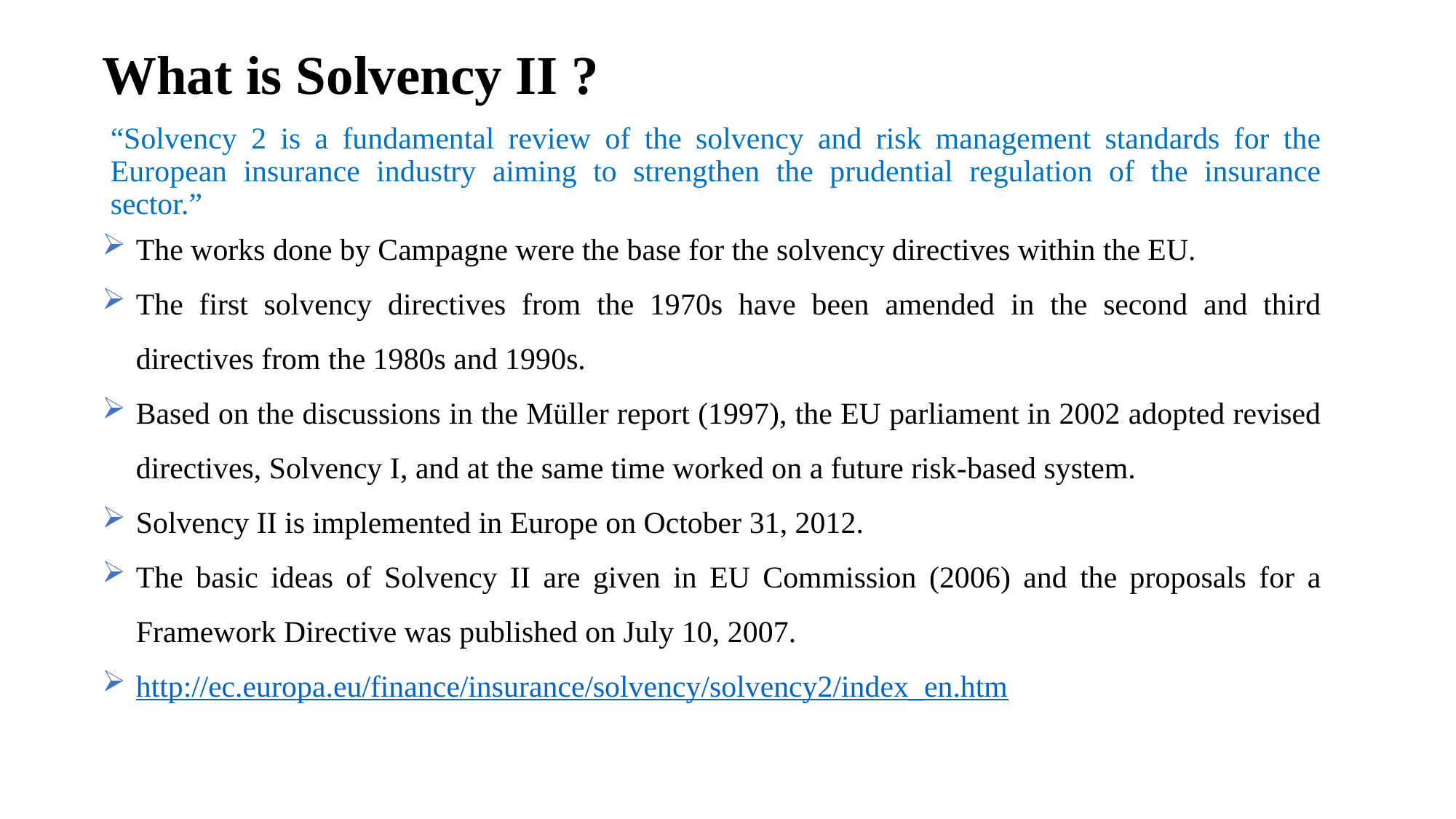

# What is Solvency II ?
“Solvency 2 is a fundamental review of the solvency and risk management standards for the European insurance industry aiming to strengthen the prudential regulation of the insurance sector.”
The works done by Campagne were the base for the solvency directives within the EU.
The first solvency directives from the 1970s have been amended in the second and third directives from the 1980s and 1990s.
Based on the discussions in the Müller report (1997), the EU parliament in 2002 adopted revised directives, Solvency I, and at the same time worked on a future risk-based system.
Solvency II is implemented in Europe on October 31, 2012.
The basic ideas of Solvency II are given in EU Commission (2006) and the proposals for a Framework Directive was published on July 10, 2007.
http://ec.europa.eu/finance/insurance/solvency/solvency2/index_en.htm